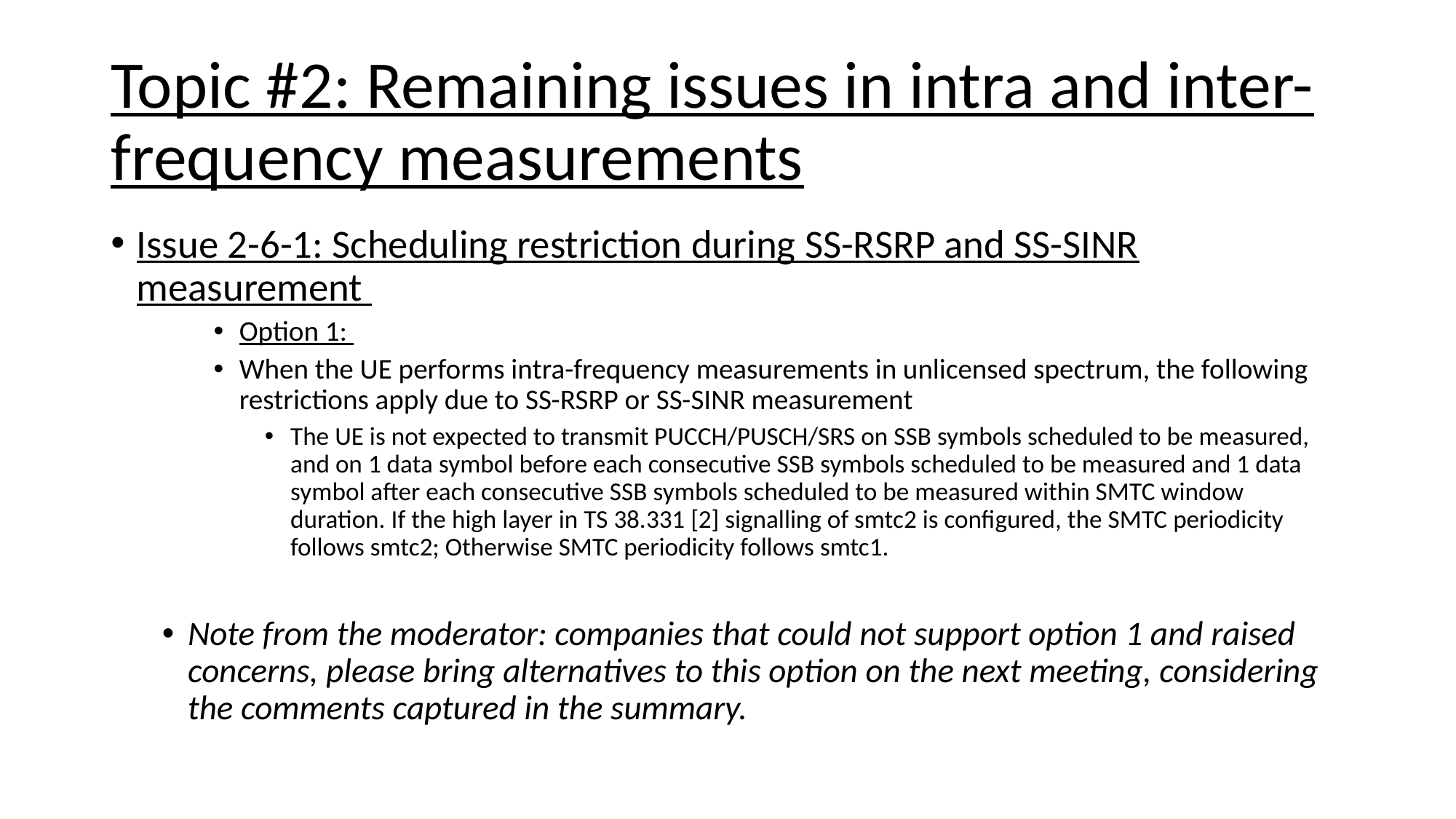

# Topic #2: Remaining issues in intra and inter-frequency measurements
Issue 2-6-1: Scheduling restriction during SS-RSRP and SS-SINR measurement
Option 1:
When the UE performs intra-frequency measurements in unlicensed spectrum, the following restrictions apply due to SS-RSRP or SS-SINR measurement
The UE is not expected to transmit PUCCH/PUSCH/SRS on SSB symbols scheduled to be measured, and on 1 data symbol before each consecutive SSB symbols scheduled to be measured and 1 data symbol after each consecutive SSB symbols scheduled to be measured within SMTC window duration. If the high layer in TS 38.331 [2] signalling of smtc2 is configured, the SMTC periodicity follows smtc2; Otherwise SMTC periodicity follows smtc1.

Note from the moderator: companies that could not support option 1 and raised concerns, please bring alternatives to this option on the next meeting, considering the comments captured in the summary.